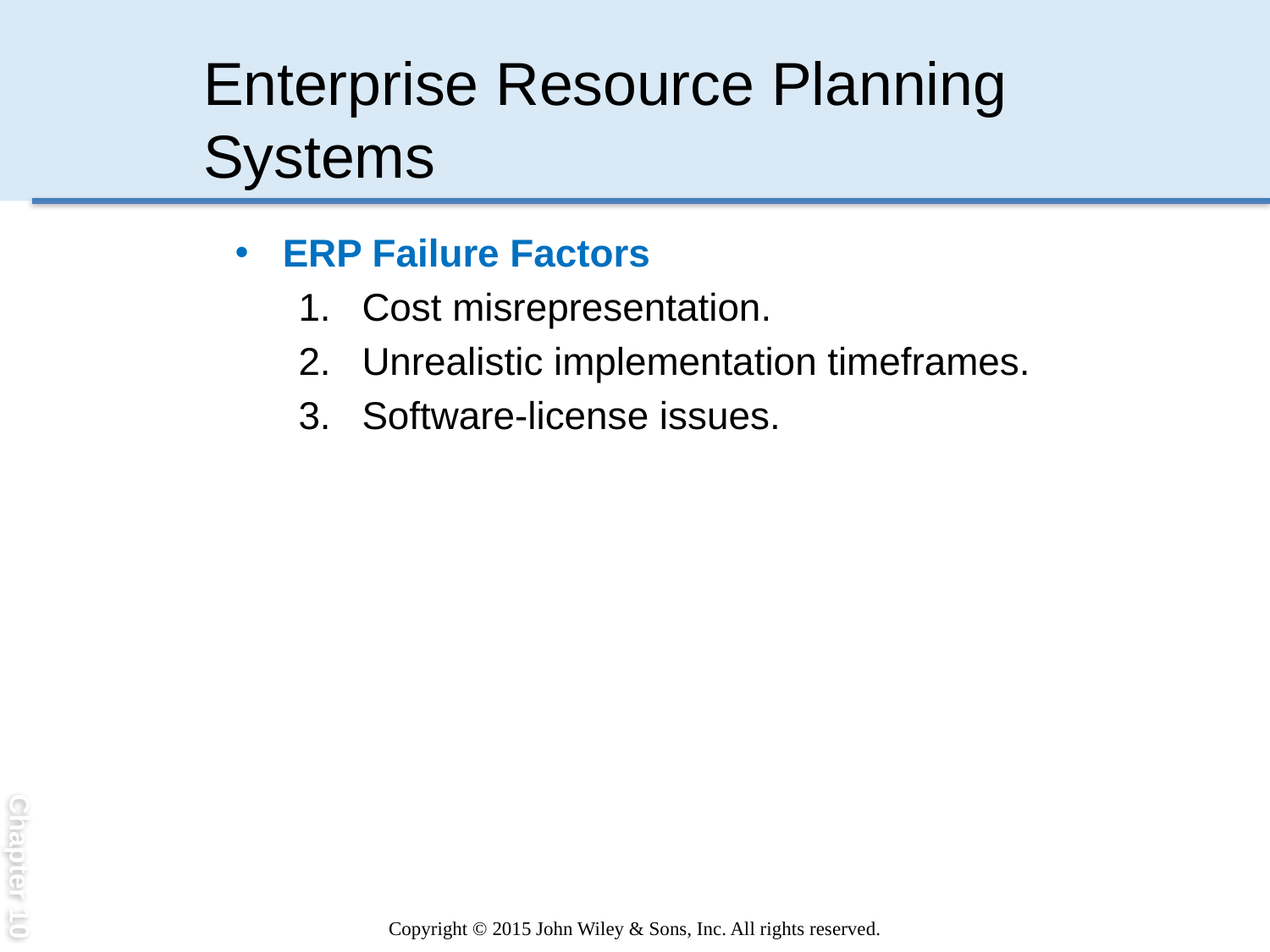

Chapter 10
# Enterprise Resource Planning Systems
ERP Failure Factors
Cost misrepresentation.
Unrealistic implementation timeframes.
Software-license issues.